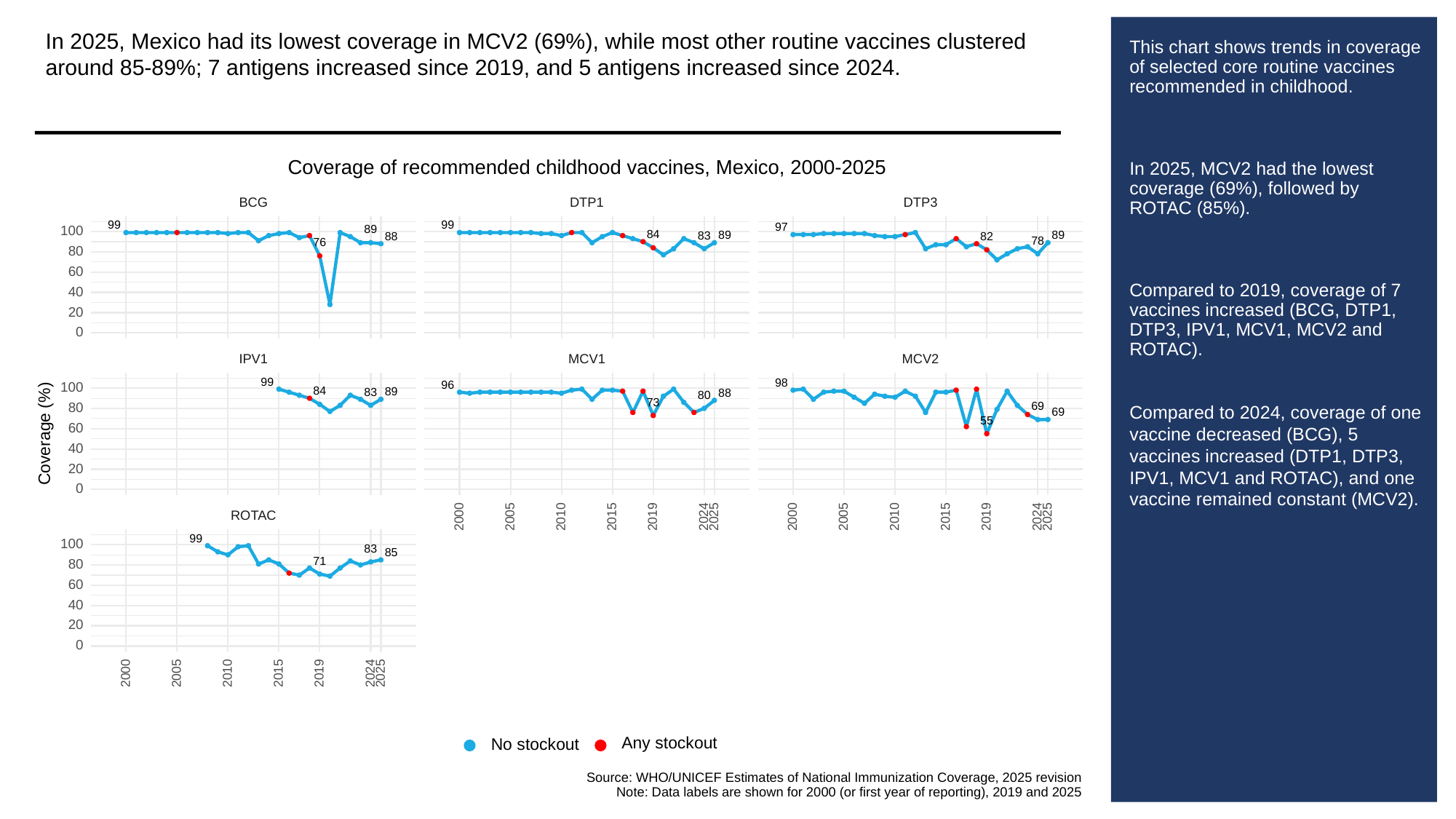

In 2025, Mexico had its lowest coverage in MCV2 (69%), while most other routine vaccines clustered around 85-89%; 7 antigens increased since 2019, and 5 antigens increased since 2024.
# This chart shows trends in coverage of selected core routine vaccines recommended in childhood.

In 2025, MCV2 had the lowest coverage (69%), followed by ROTAC (85%).

Compared to 2019, coverage of 7 vaccines increased (BCG, DTP1, DTP3, IPV1, MCV1, MCV2 and ROTAC).

Compared to 2024, coverage of one vaccine decreased (BCG), 5 vaccines increased (DTP1, DTP3, IPV1, MCV1 and ROTAC), and one vaccine remained constant (MCV2).

Coverage of recommended childhood vaccines, Mexico, 2000-2025
BCG
DTP3
DTP1

99
99
97
89
100

84

89
89
83

88
82

78

76

80

60

40

20

0

MCV1
MCV2
IPV1

99
98
96
100

84

89
83

88

80

73

69

80

69

55

60

Coverage (%)

40

20

0

ROTAC
2000
2005
2010
2015
2019
2024
2025
2000
2005
2010
2015
2019
2024
2025

99
100

83

85

71

80

60

40

20

0

2000
2005
2010
2015
2019
2024
2025
Any stockout
No stockout

Source: WHO/UNICEF Estimates of National Immunization Coverage, 2025 revision
Note: Data labels are shown for 2000 (or first year of reporting), 2019 and 2025